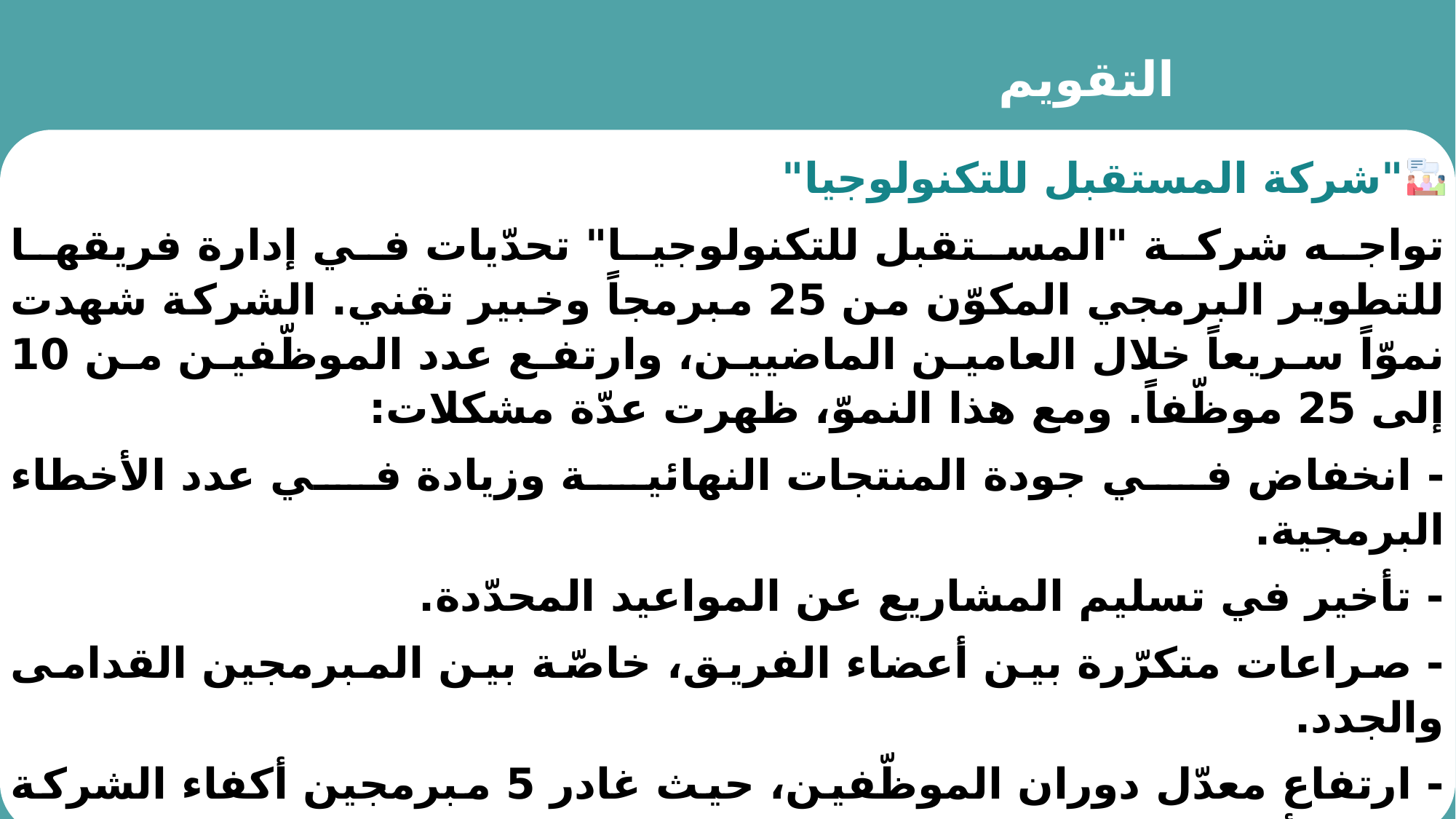

التقويم

"شركة المستقبل للتكنولوجيا"
تواجه شركة "المستقبل للتكنولوجيا" تحدّيات في إدارة فريقها للتطوير البرمجي المكوّن من 25 مبرمجاً وخبير تقني. الشركة شهدت نموّاً سريعاً خلال العامين الماضيين، وارتفع عدد الموظّفين من 10 إلى 25 موظّفاً. ومع هذا النموّ، ظهرت عدّة مشكلات:
- انخفاض في جودة المنتجات النهائية وزيادة في عدد الأخطاء البرمجية.
- تأخير في تسليم المشاريع عن المواعيد المحدّدة.
- صراعات متكرّرة بين أعضاء الفريق، خاصّة بين المبرمجين القدامى والجدد.
- ارتفاع معدّل دوران الموظّفين، حيث غادر 5 مبرمجين أكفاء الشركة خلال الأشهر الستة الماضية.
- انخفاض الروح المعنوية والشعور العام بالإحباط.
المدير التنفيذي للشركة يركّز بشكل أساسي على جذب عملاء جدد وزيادة الإيرادات، تاركاً الإدارة اليومية للمدير التقني الذي يمارس أسلوباً إدارياً تقليدياً يعتمد على المركزية والرقابة المباشرة. لا يوجد نظام واضح للحوافز والمكافآت، والترقيات نادرة وغير معتمدة على معايير محدّدة.